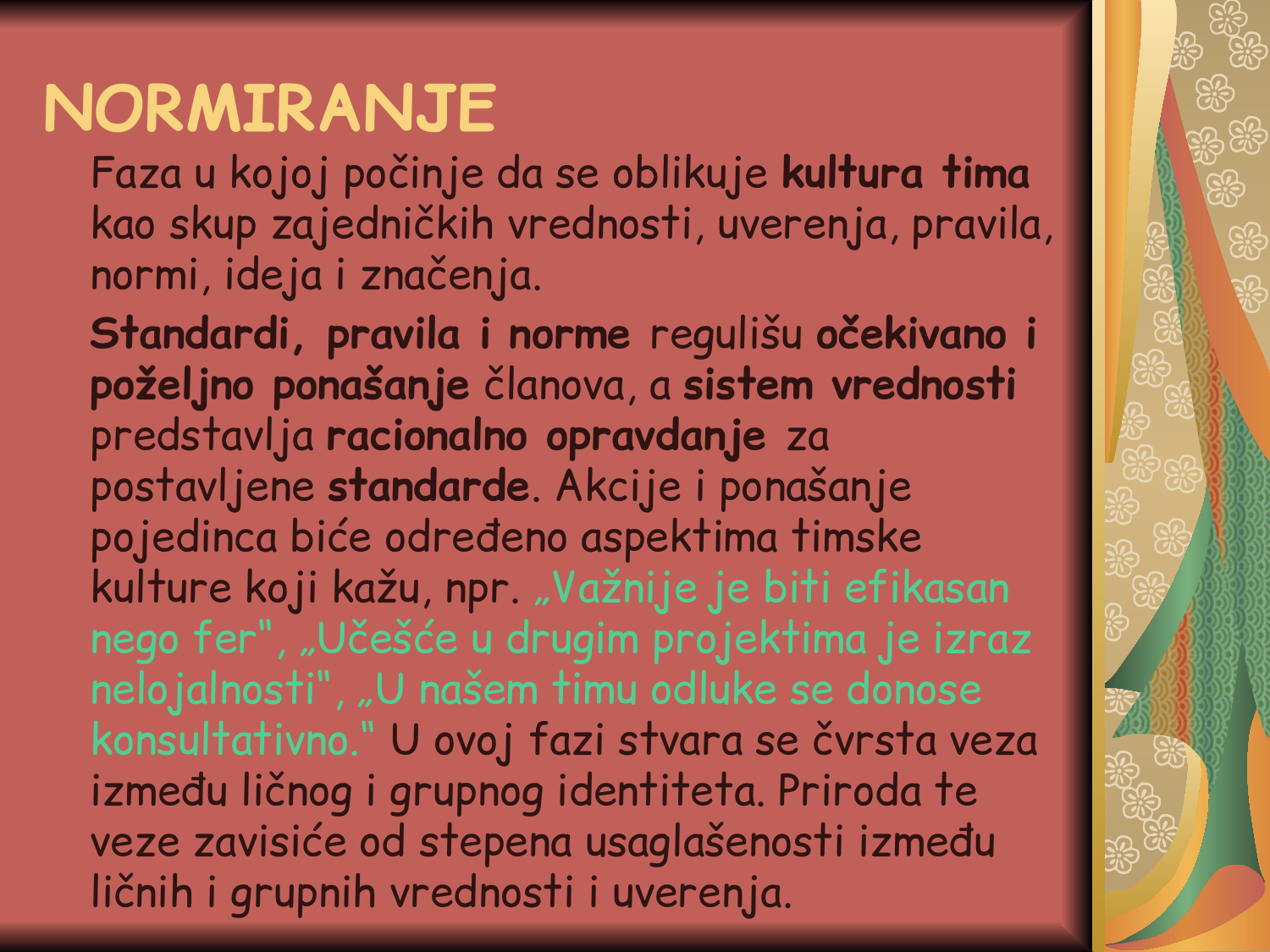

# NORMIRANJE
	Faza u kojoj počinje da se oblikuje kultura tima kao skup zajedničkih vrednosti, uverenja, pravila, normi, ideja i značenja.
	Standardi, pravila i norme regulišu očekivano i poželjno ponašanje članova, a sistem vrednosti predstavlja racionalno opravdanje za postavljene standarde. Akcije i ponašanje pojedinca biće određeno aspektima timske kulture koji kažu, npr. „Važnije je biti efikasan nego fer“, „Učešće u drugim projektima je izraz nelojalnosti“, „U našem timu odluke se donose konsultativno.“ U ovoj fazi stvara se čvrsta veza između ličnog i grupnog identiteta. Priroda te veze zavisiće od stepena usaglašenosti između ličnih i grupnih vrednosti i uverenja.